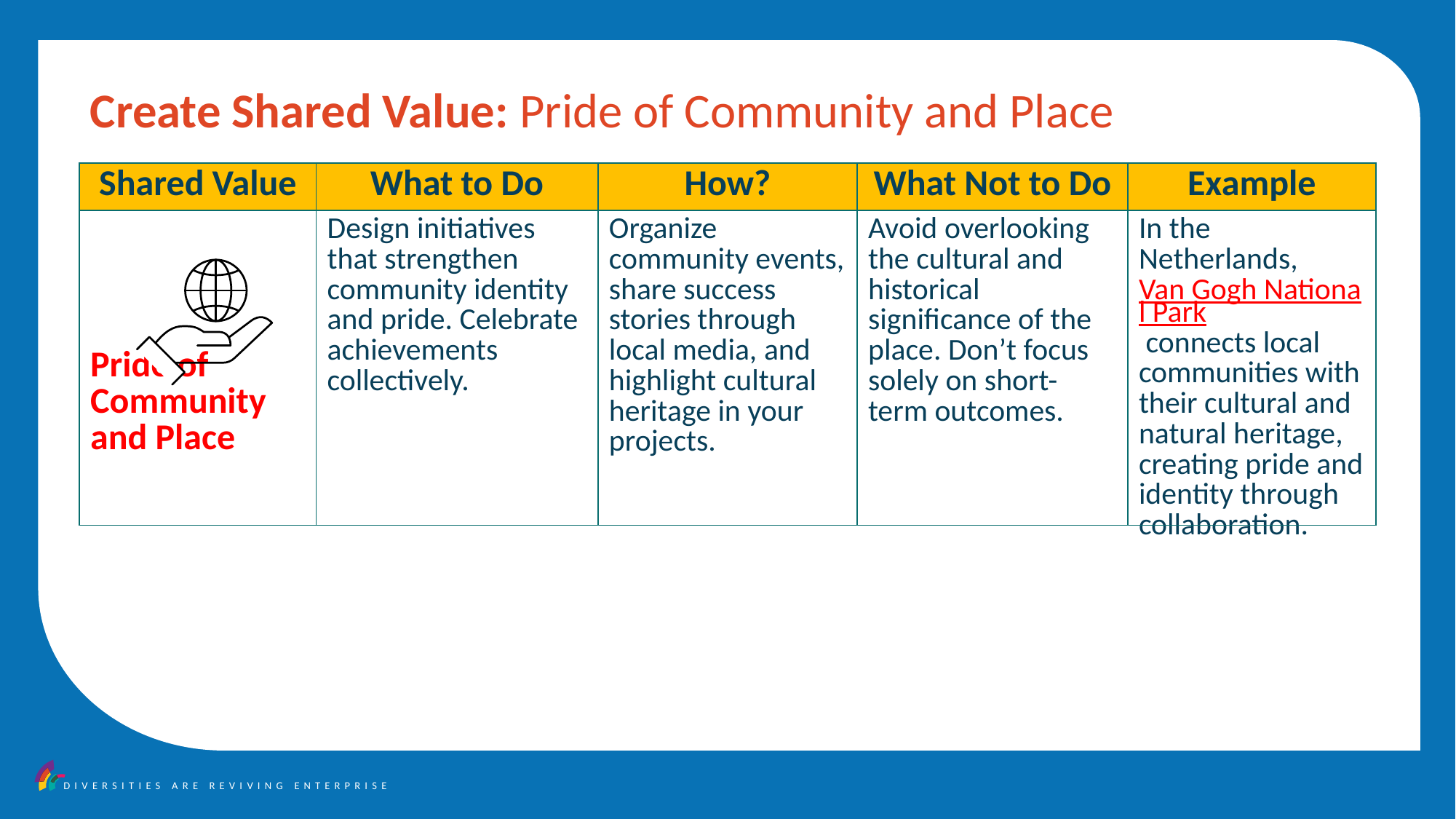

Create Shared Value: Pride of Community and Place
| Shared Value | What to Do | How? | What Not to Do | Example |
| --- | --- | --- | --- | --- |
| Pride of Community and Place | Design initiatives that strengthen community identity and pride. Celebrate achievements collectively. | Organize community events, share success stories through local media, and highlight cultural heritage in your projects. | Avoid overlooking the cultural and historical significance of the place. Don’t focus solely on short-term outcomes. | In the Netherlands, Van Gogh National Park connects local communities with their cultural and natural heritage, creating pride and identity through collaboration. |